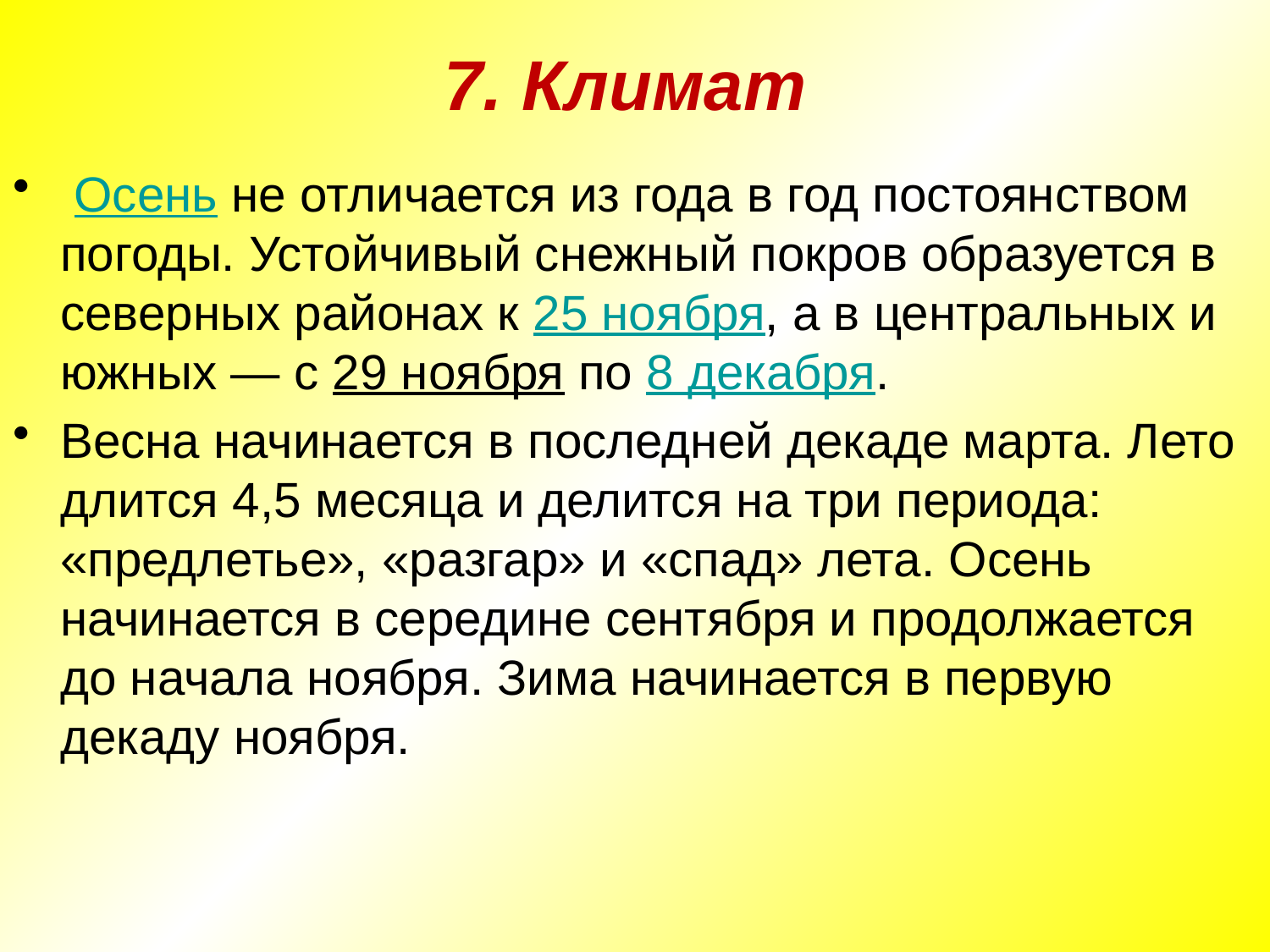

# 7. Климат
 Осень не отличается из года в год постоянством погоды. Устойчивый снежный покров образуется в северных районах к 25 ноября, а в центральных и южных — с 29 ноября по 8 декабря.
Весна начинается в последней декаде марта. Лето длится 4,5 месяца и делится на три периода: «предлетье», «разгар» и «спад» лета. Осень начинается в середине сентября и продолжается до начала ноября. Зима начинается в первую декаду ноября.